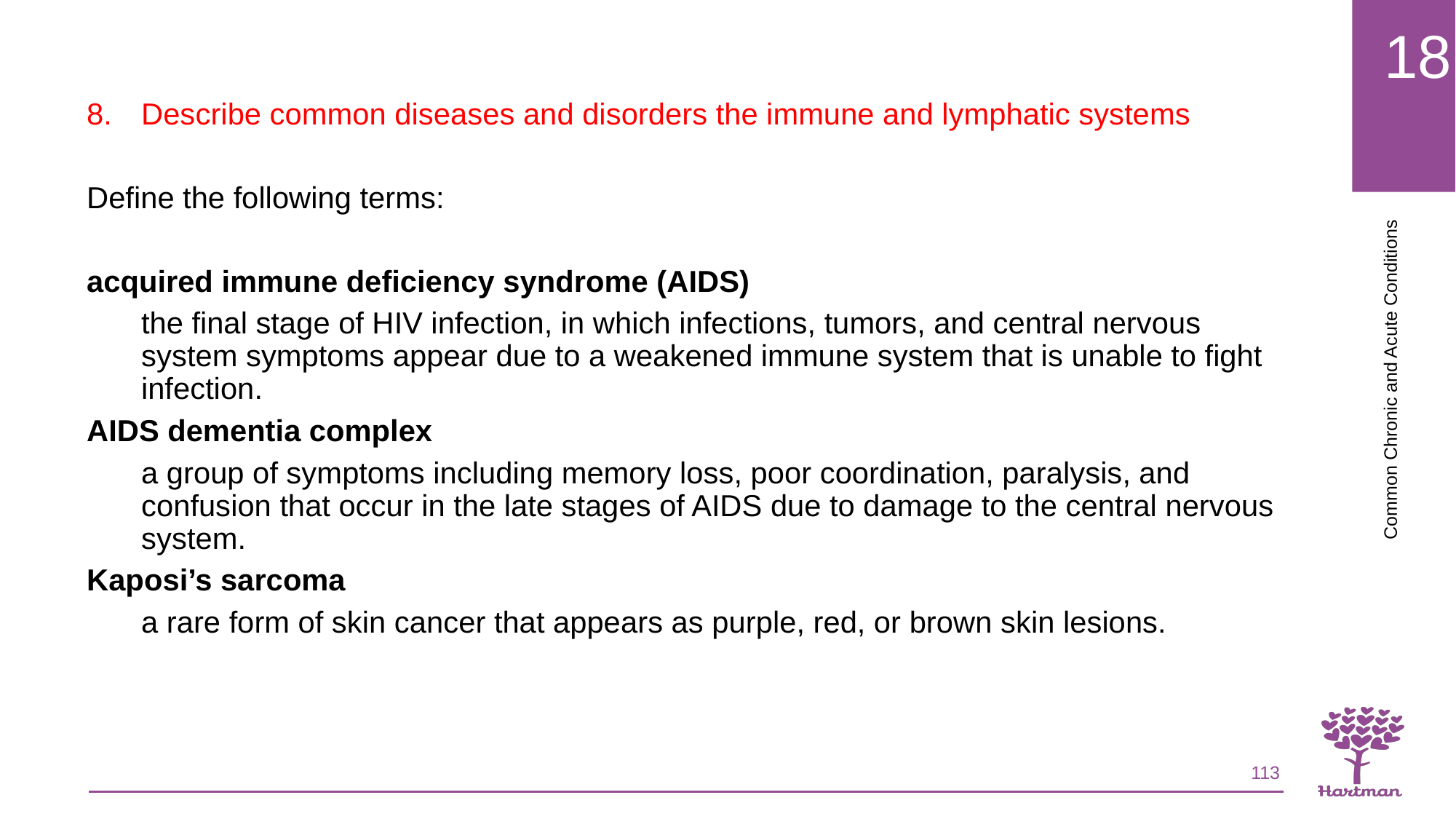

Describe common diseases and disorders the immune and lymphatic systems

Define the following terms:

acquired immune deficiency syndrome (AIDS)
the final stage of HIV infection, in which infections, tumors, and central nervous system symptoms appear due to a weakened immune system that is unable to fight infection.
AIDS dementia complex
a group of symptoms including memory loss, poor coordination, paralysis, and confusion that occur in the late stages of AIDS due to damage to the central nervous system.
Kaposi’s sarcoma
a rare form of skin cancer that appears as purple, red, or brown skin lesions.

113